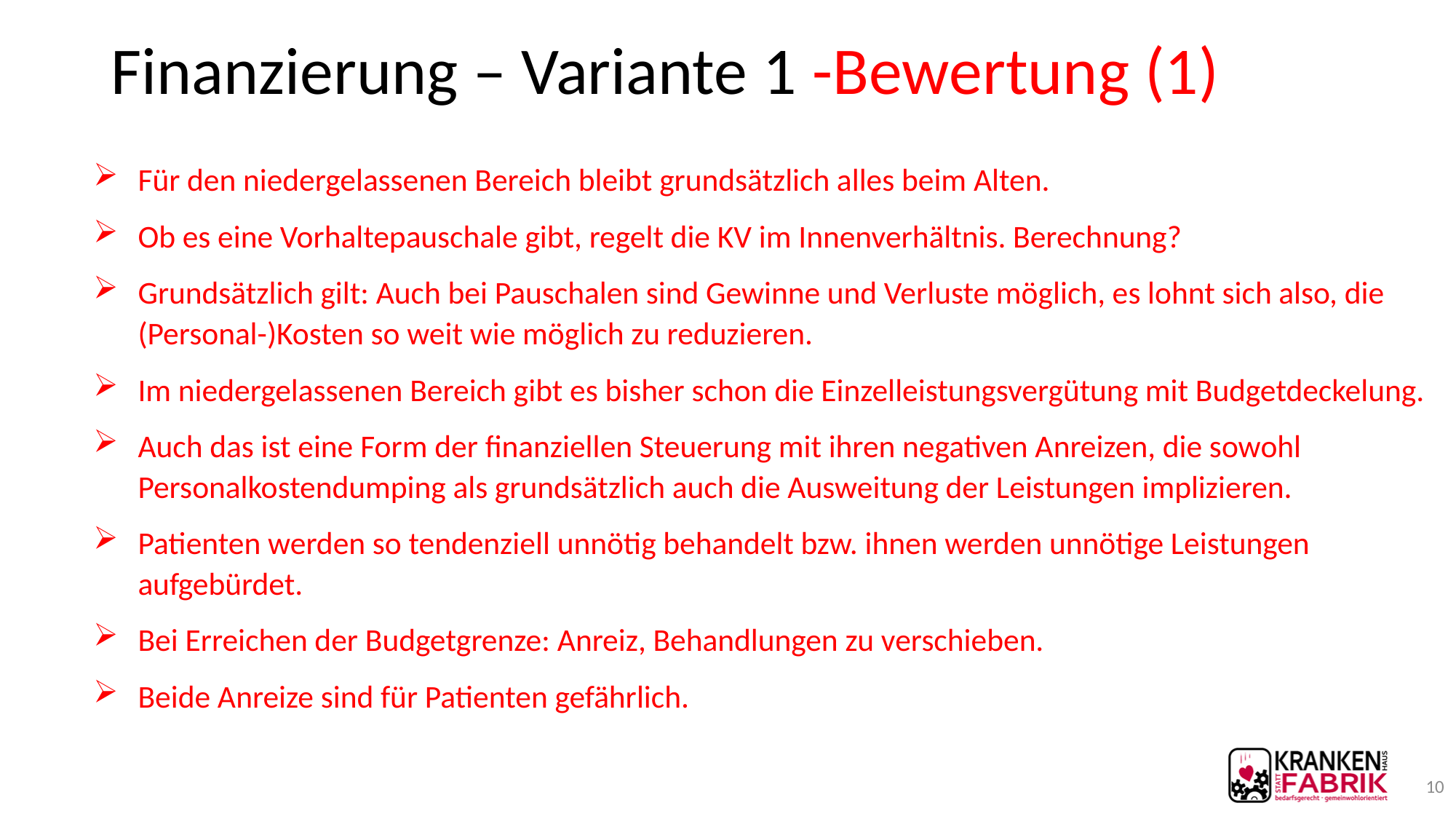

# Finanzierung – Variante 1 -Bewertung (1)
Für den niedergelassenen Bereich bleibt grundsätzlich alles beim Alten.
Ob es eine Vorhaltepauschale gibt, regelt die KV im Innenverhältnis. Berechnung?
Grundsätzlich gilt: Auch bei Pauschalen sind Gewinne und Verluste möglich, es lohnt sich also, die (Personal-)Kosten so weit wie möglich zu reduzieren.
Im niedergelassenen Bereich gibt es bisher schon die Einzelleistungsvergütung mit Budgetdeckelung.
Auch das ist eine Form der finanziellen Steuerung mit ihren negativen Anreizen, die sowohl Personalkostendumping als grundsätzlich auch die Ausweitung der Leistungen implizieren.
Patienten werden so tendenziell unnötig behandelt bzw. ihnen werden unnötige Leistungen aufgebürdet.
Bei Erreichen der Budgetgrenze: Anreiz, Behandlungen zu verschieben.
Beide Anreize sind für Patienten gefährlich.
10